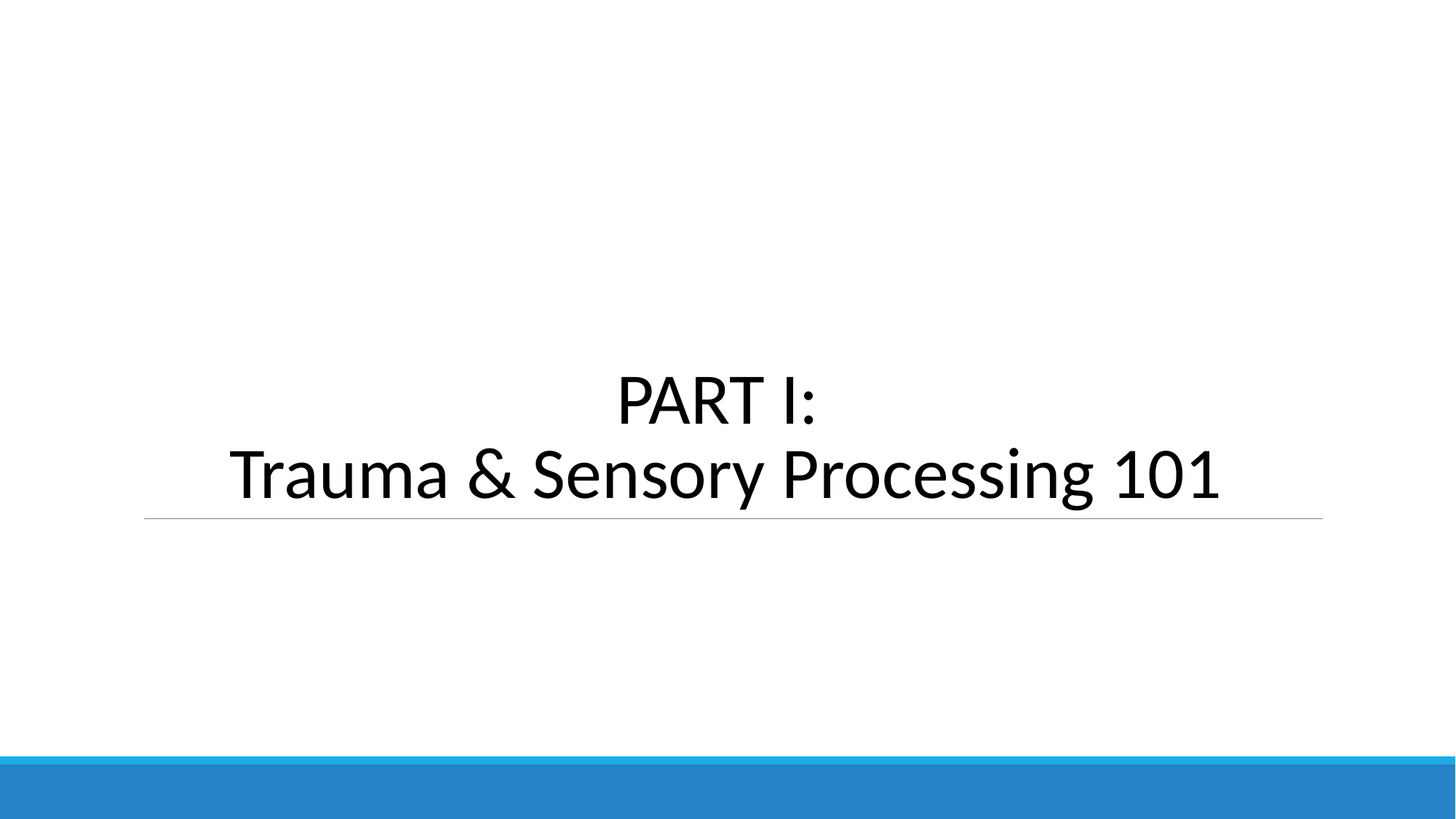

# PART I: Trauma & Sensory Processing 101